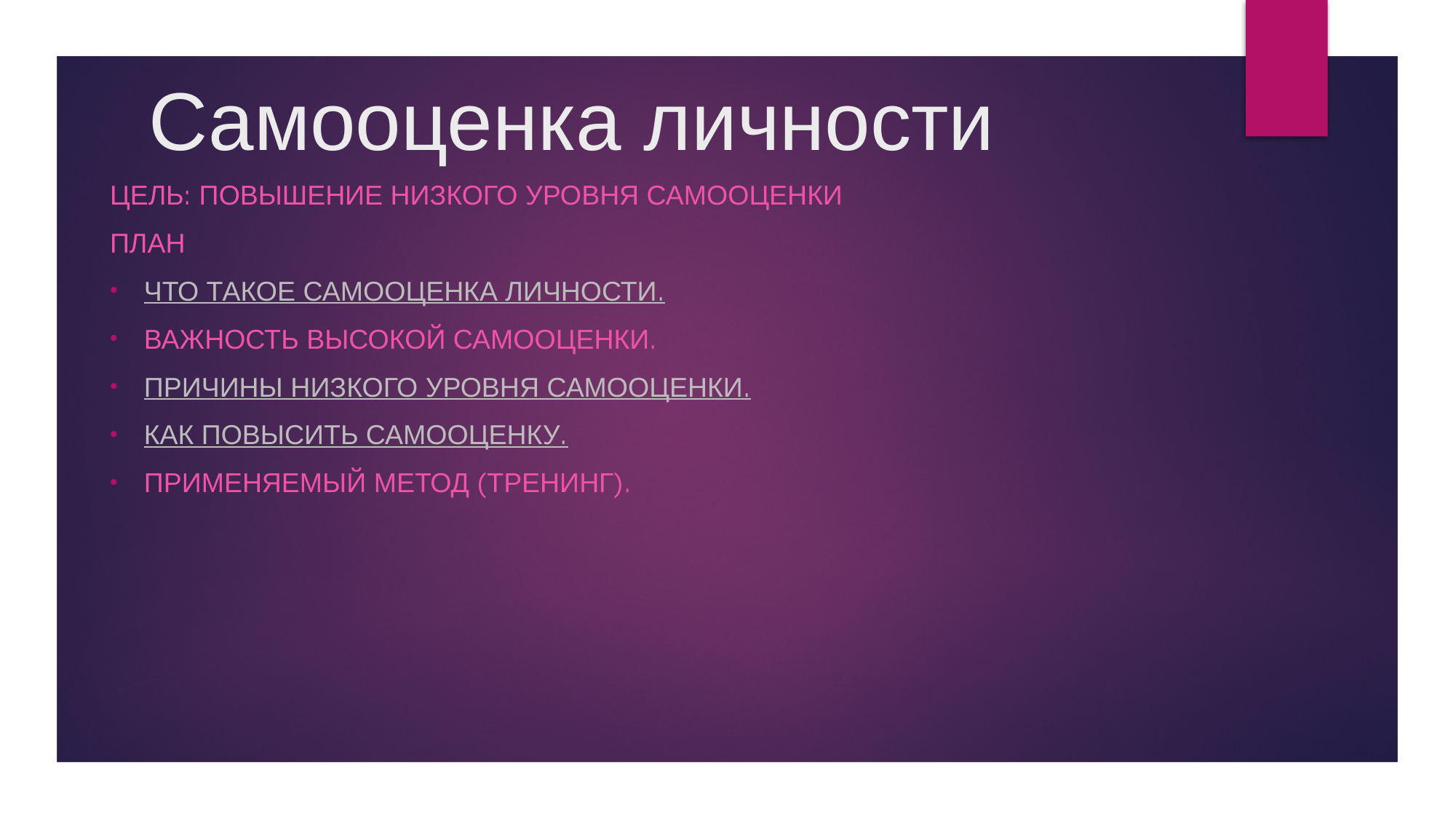

# Самооценка личности
Цель: Повышение низкого уровня самооценки
План
Что такое самооценка личности.
Важность высокой самооценки.
Причины низкого уровня самооценки.
Как повысить самооценку.
Применяемый метод (тренинг).